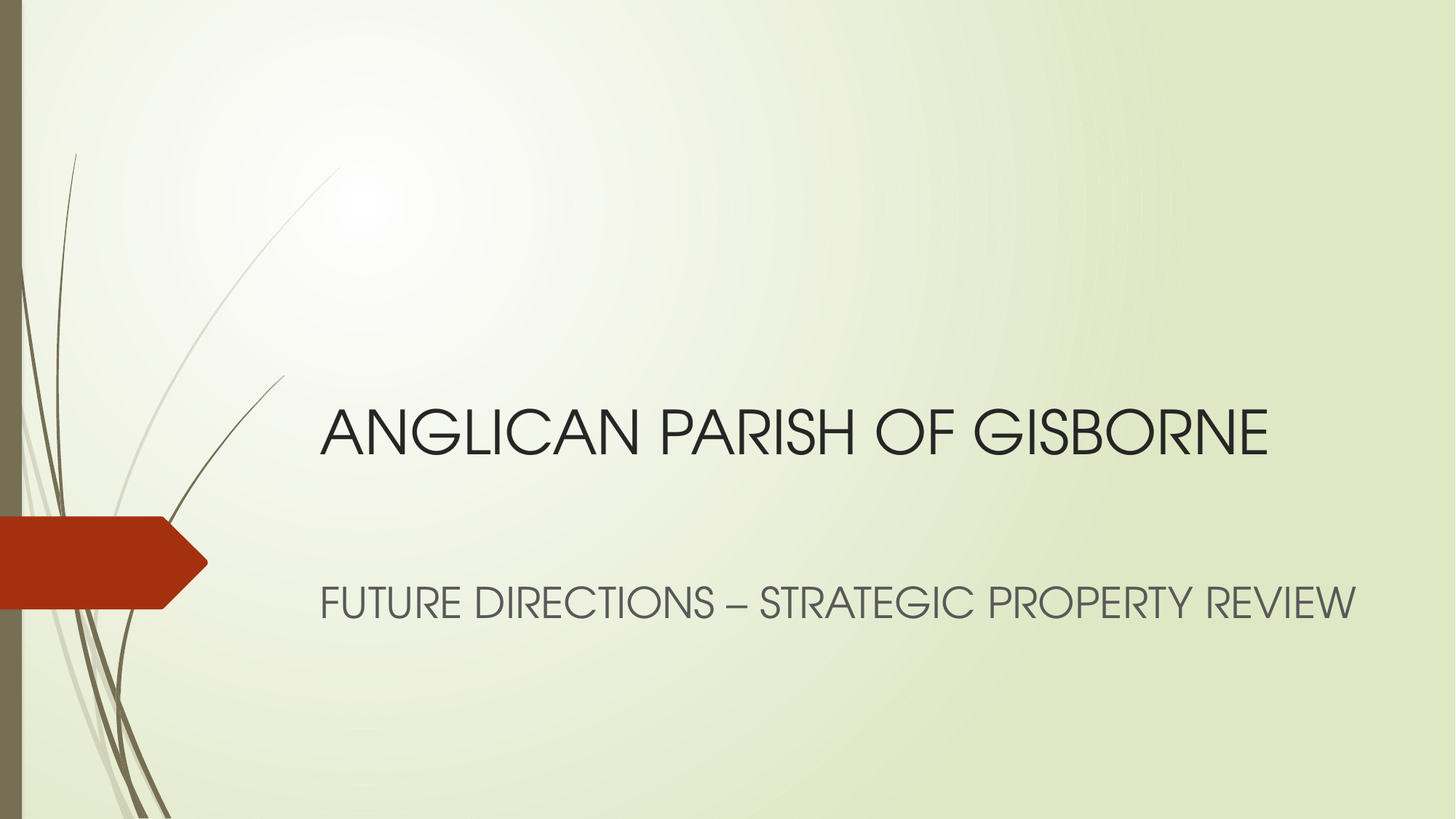

# ANGLICAN PARISH OF GISBORNE
FUTURE DIRECTIONS – STRATEGIC PROPERTY REVIEW